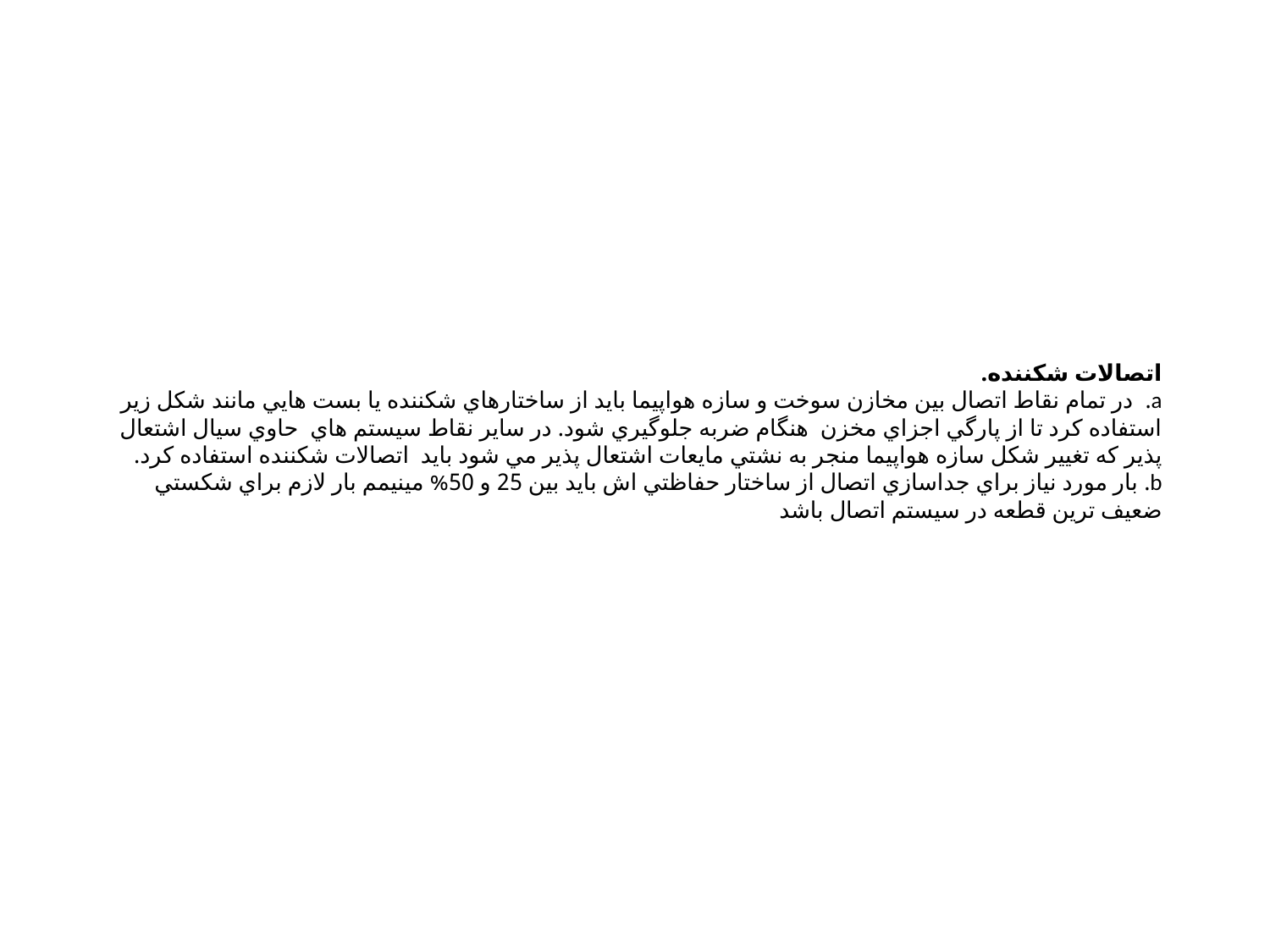

# اتصالات شکننده. a.  در تمام نقاط اتصال بين مخازن سوخت و سازه هواپيما بايد از ساختارهاي شکننده يا بست هايي مانند شکل زير استفاده کرد تا از پارگي اجزاي مخزن  هنگام ضربه جلوگيري شود. در ساير نقاط سيستم هاي  حاوي سيال اشتعال پذير که تغيير شکل سازه هواپيما منجر به نشتي مايعات اشتعال پذير مي شود بايد  اتصالات شکننده استفاده کرد. b. بار مورد نياز براي جداسازي اتصال از ساختار حفاظتي اش بايد بين 25 و 50% مينيمم بار لازم براي شكستي ضعيف ترين قطعه در سيستم اتصال باشد